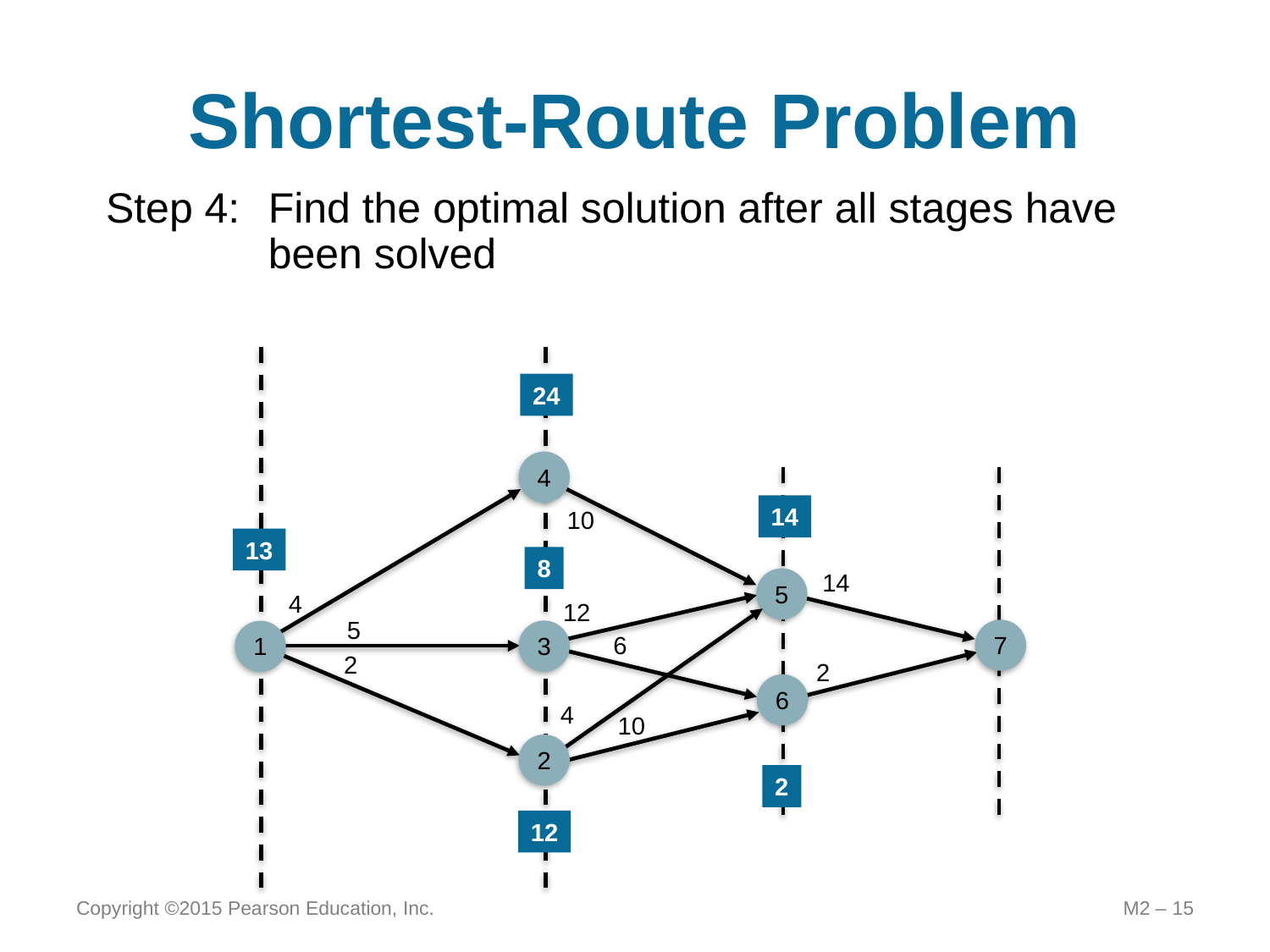

# Shortest-Route Problem
Step 4:	Find the optimal solution after all stages have been solved
24

4
10
14

5
4
12
5

7

3

1
6
2
2

6
4
10

2
14
2
13
8
12
Copyright ©2015 Pearson Education, Inc.
M2 – 15